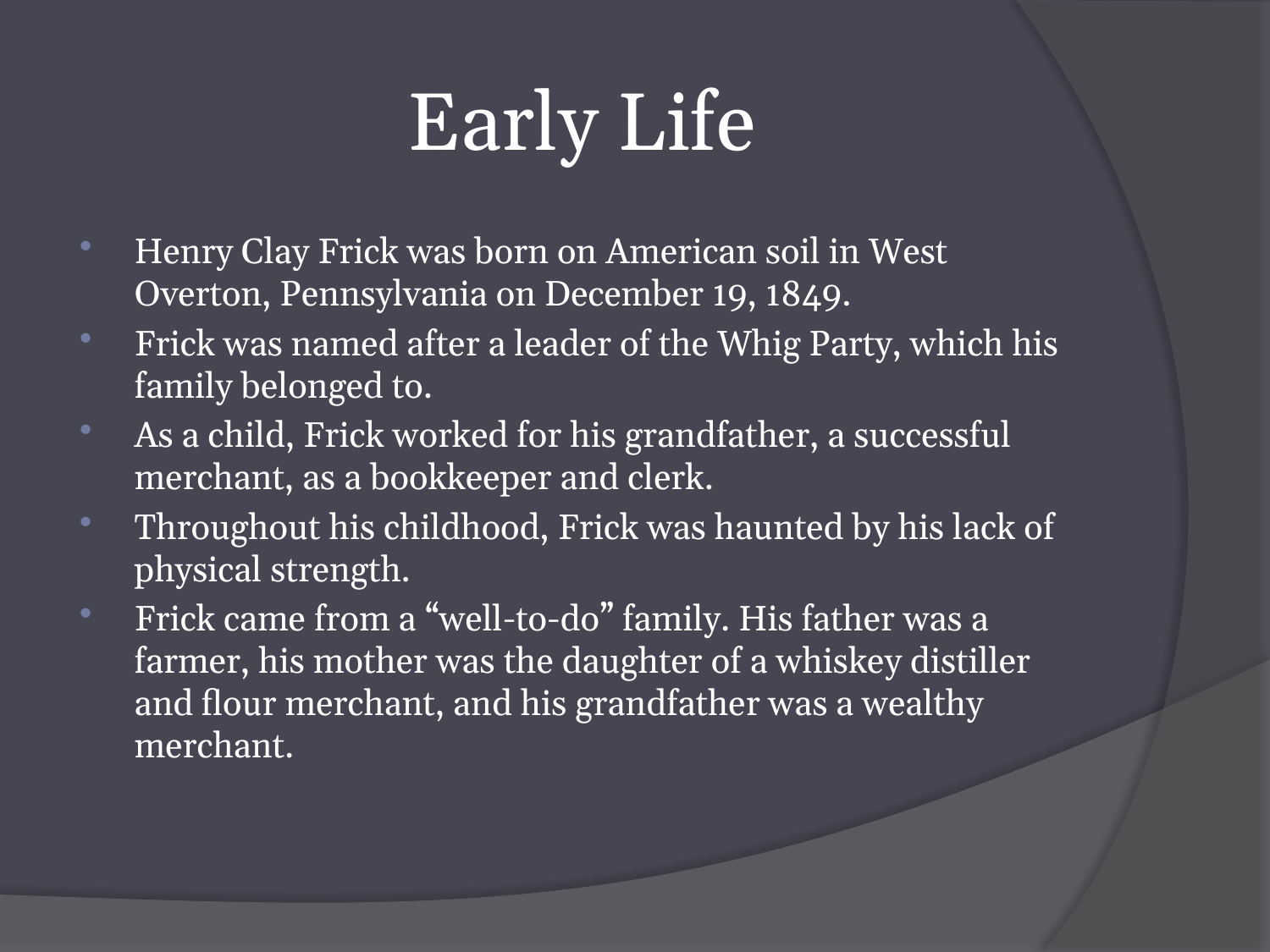

# Early Life
Henry Clay Frick was born on American soil in West Overton, Pennsylvania on December 19, 1849.
Frick was named after a leader of the Whig Party, which his family belonged to.
As a child, Frick worked for his grandfather, a successful merchant, as a bookkeeper and clerk.
Throughout his childhood, Frick was haunted by his lack of physical strength.
Frick came from a “well-to-do” family. His father was a farmer, his mother was the daughter of a whiskey distiller and flour merchant, and his grandfather was a wealthy merchant.